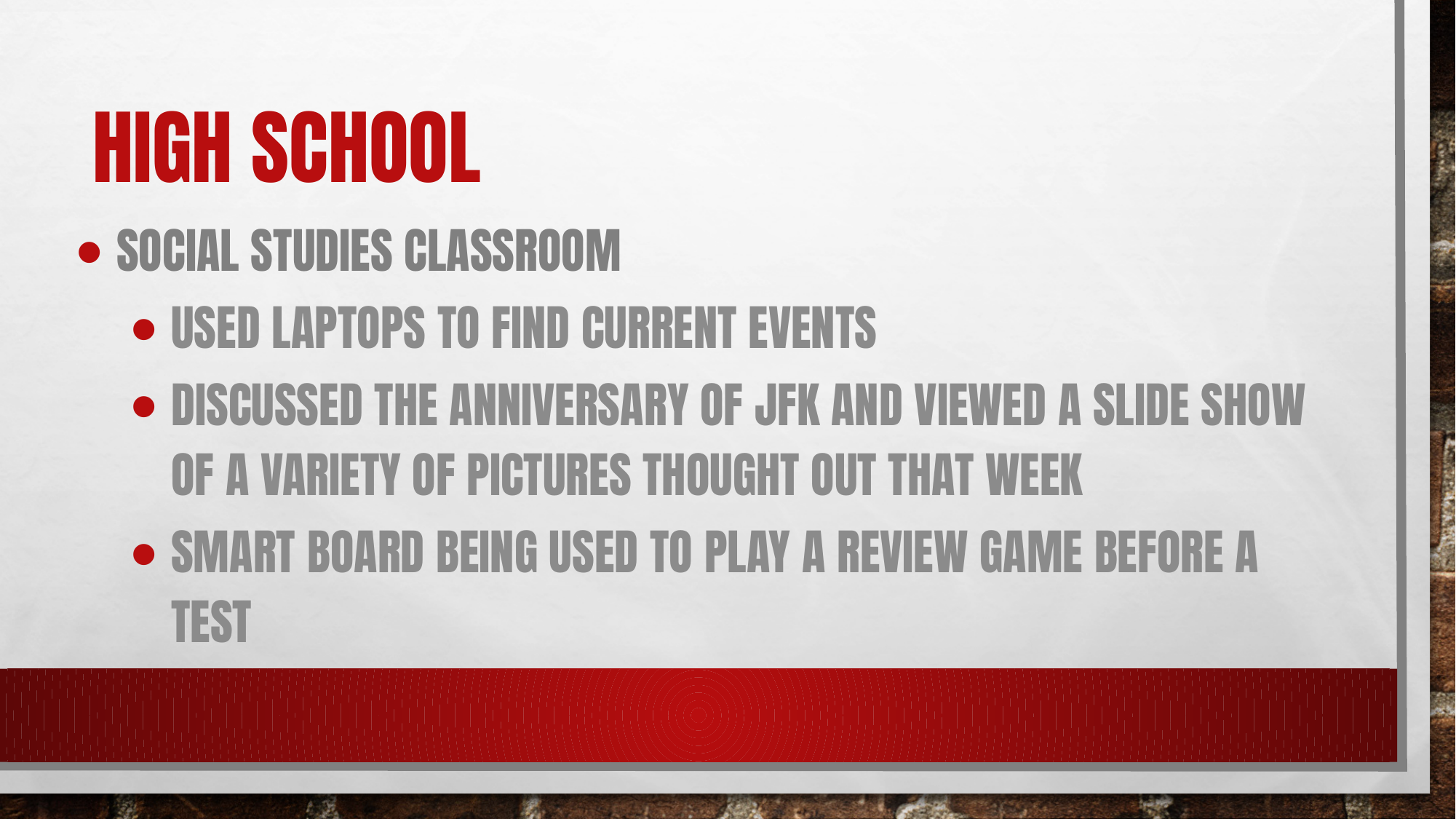

# High School
Social Studies classroom
Used laptops to find current events
Discussed the anniversary of JFK and viewed a slide show of a variety of pictures thought out that week
Smart Board being used to play a review game before a test